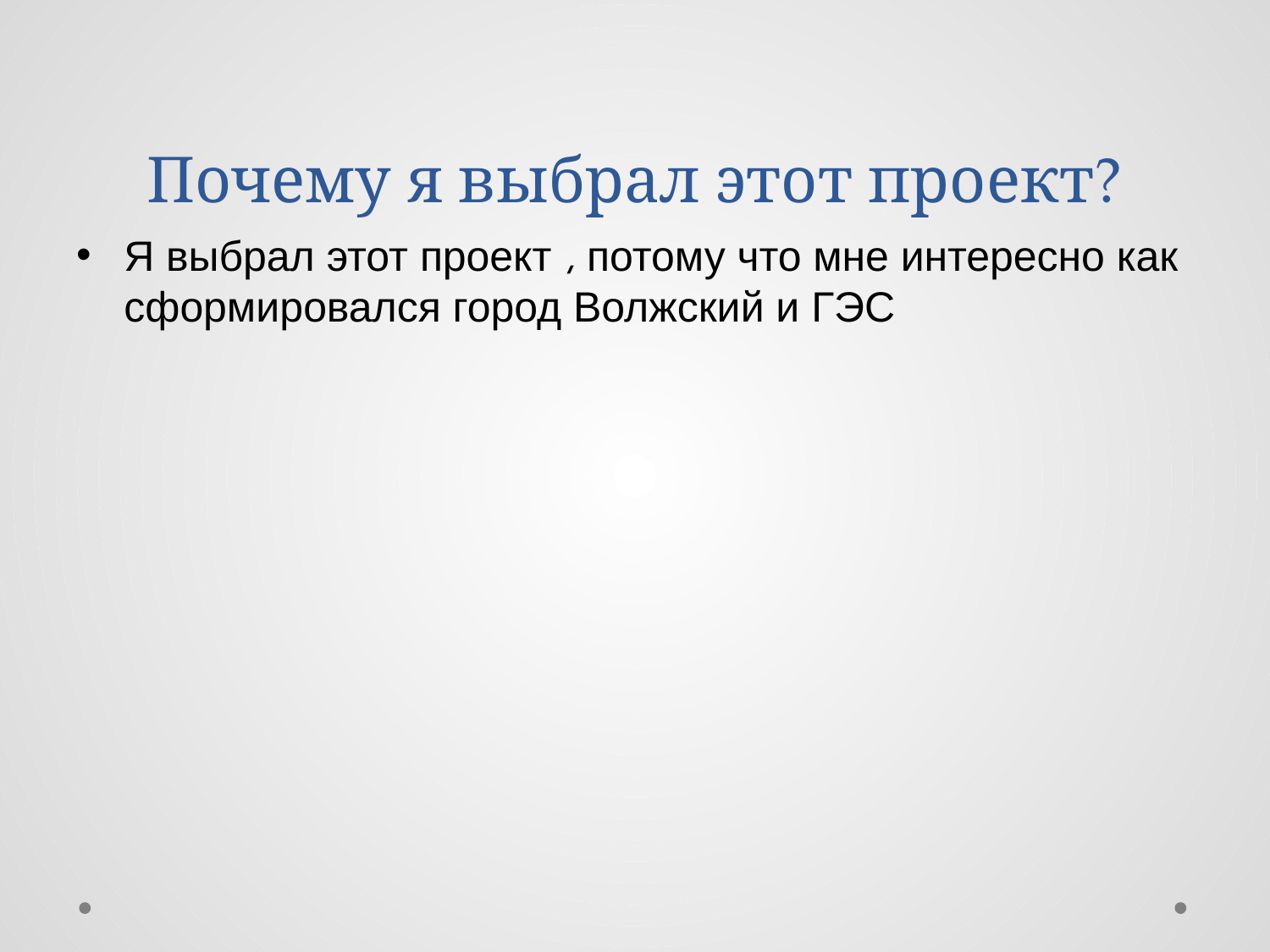

# Почему я выбрал этот проект?
Я выбрал этот проект , потому что мне интересно как сформировался город Волжский и ГЭС